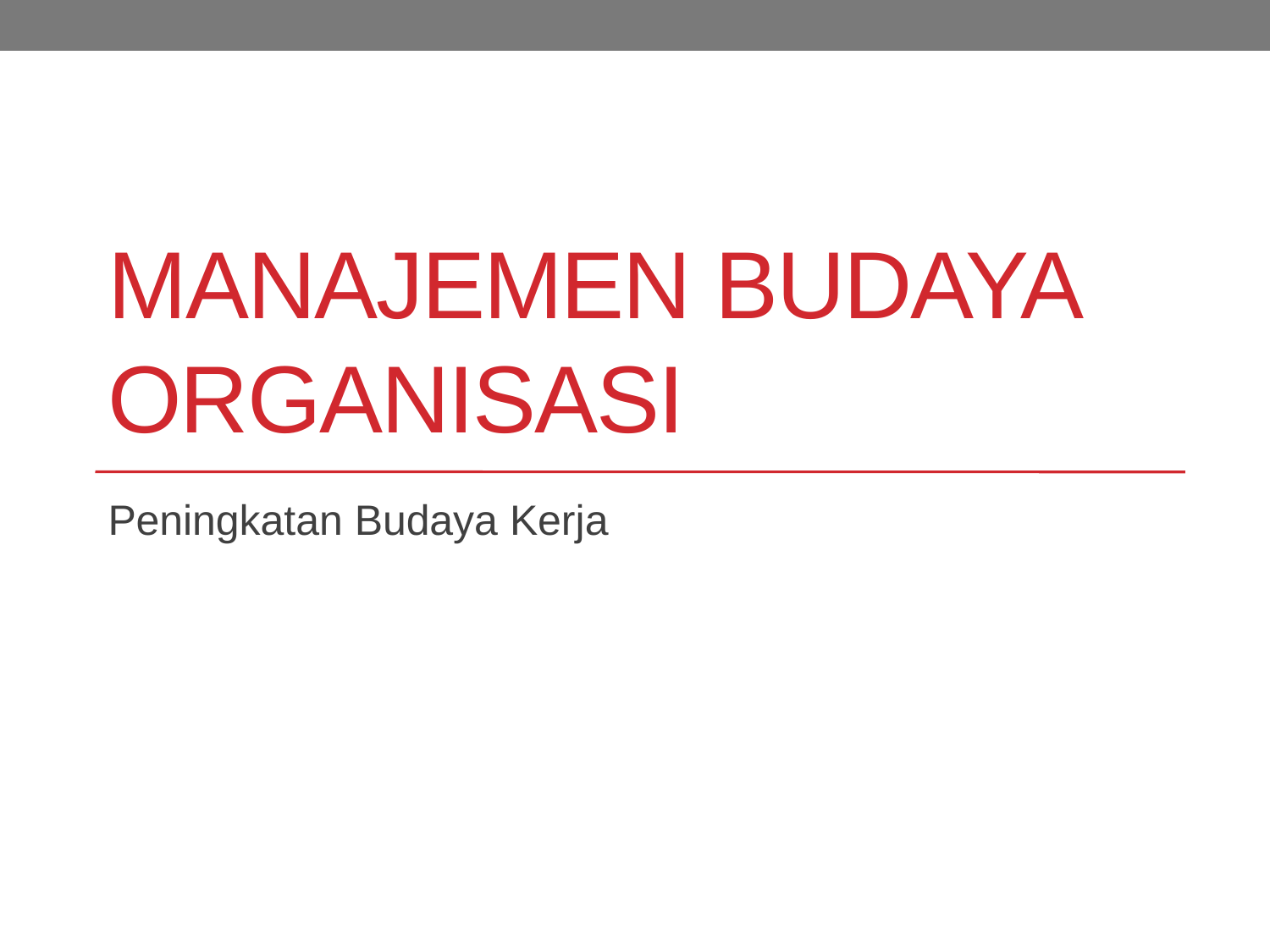

# Manajemen budaya organisasi
Peningkatan Budaya Kerja